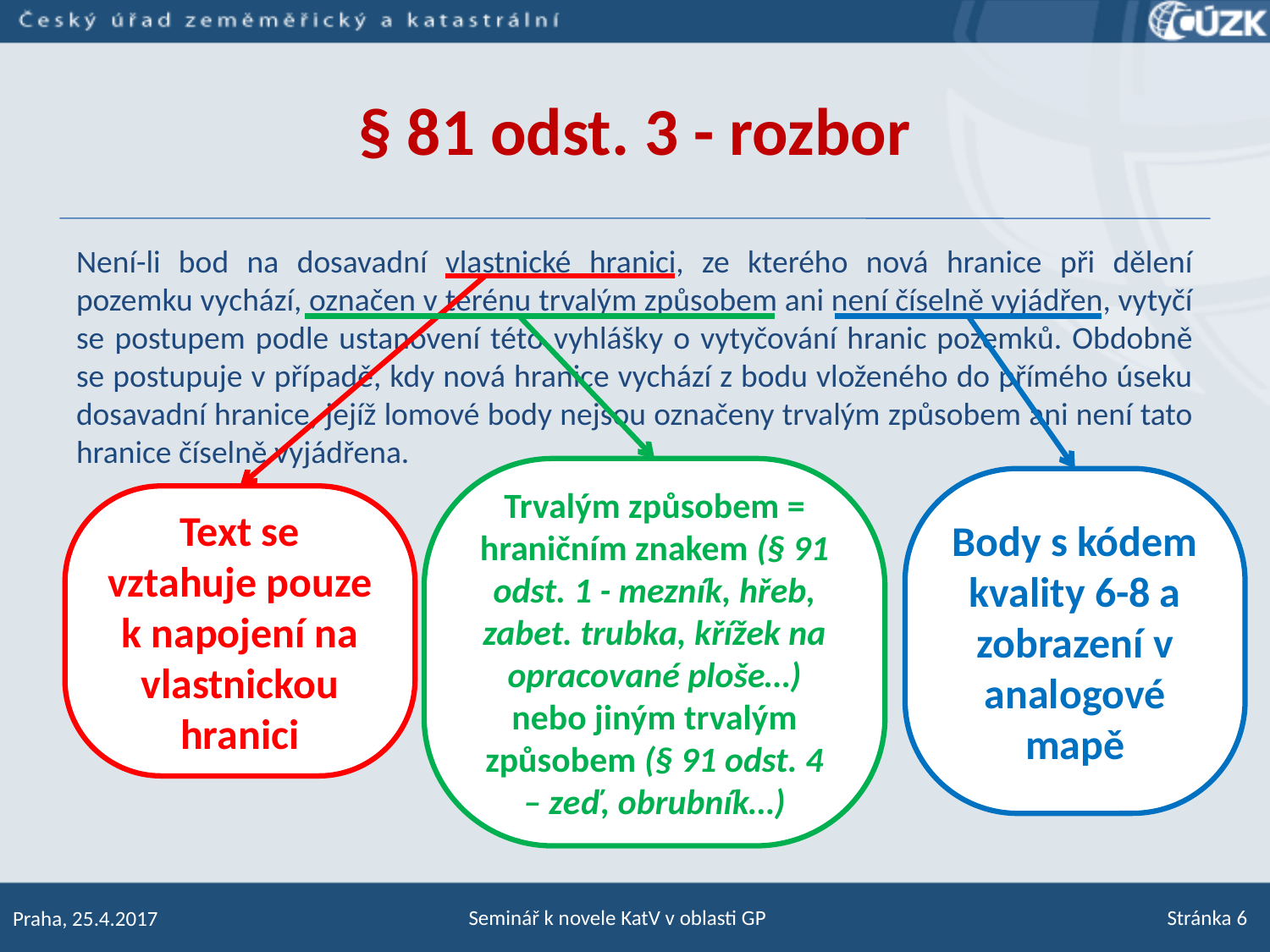

# § 81 odst. 3 - rozbor
Není-li bod na dosavadní vlastnické hranici, ze kterého nová hranice při dělení pozemku vychází, označen v terénu trvalým způsobem ani není číselně vyjádřen, vytyčí se postupem podle ustanovení této vyhlášky o vytyčování hranic pozemků. Obdobně se postupuje v případě, kdy nová hranice vychází z bodu vloženého do přímého úseku dosavadní hranice, jejíž lomové body nejsou označeny trvalým způsobem ani není tato hranice číselně vyjádřena.
Text se vztahuje pouze k napojení na vlastnickou hranici
Trvalým způsobem = hraničním znakem (§ 91 odst. 1 - mezník, hřeb, zabet. trubka, křížek na opracované ploše…) nebo jiným trvalým způsobem (§ 91 odst. 4 – zeď, obrubník…)
Body s kódem kvality 6-8 a zobrazení v analogové mapě
Seminář k novele KatV v oblasti GP
Stránka 6
Praha, 25.4.2017